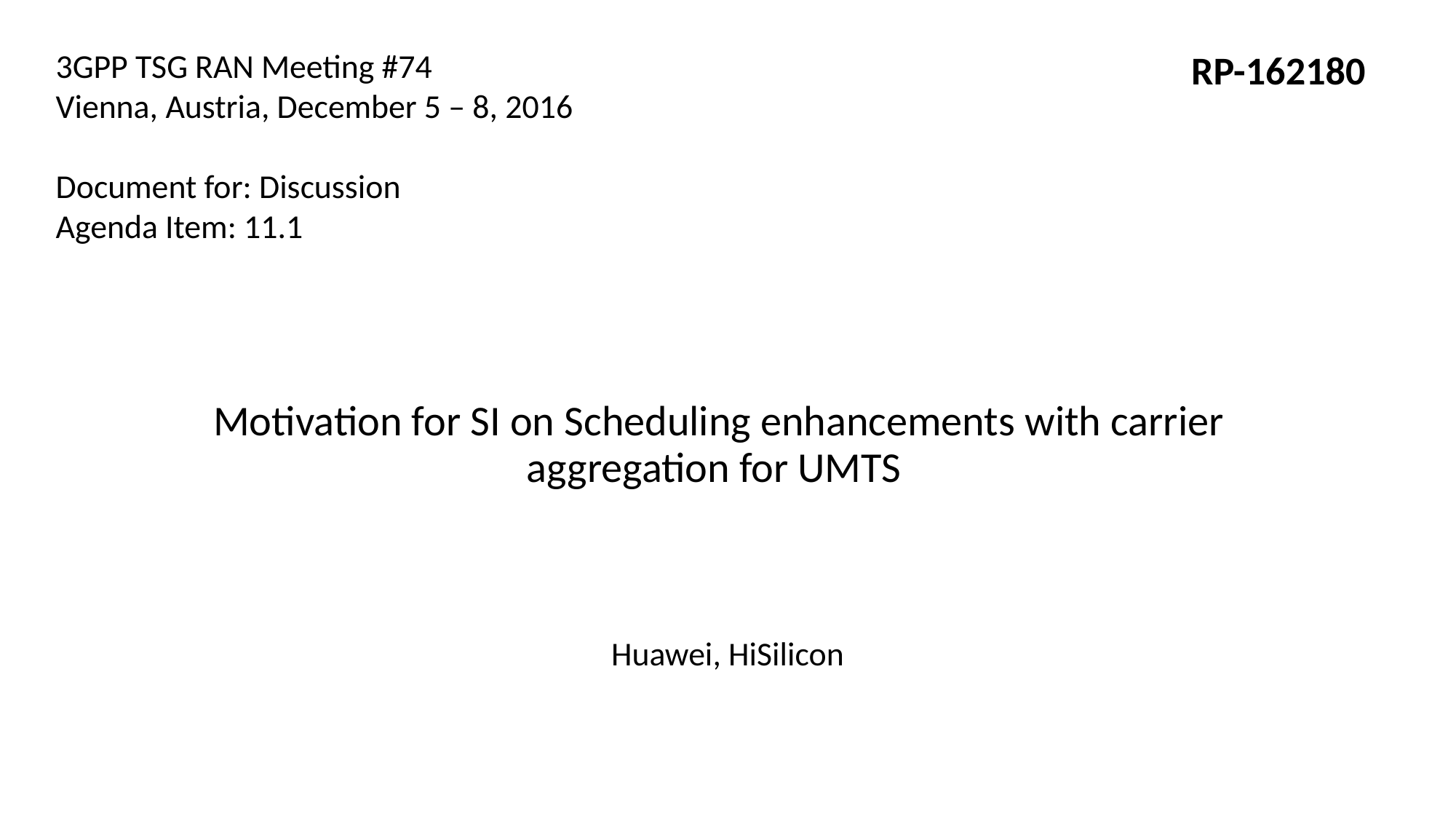

3GPP TSG RAN Meeting #74
Vienna, Austria, December 5 – 8, 2016

Document for: Discussion
Agenda Item: 11.1
RP-162180
# Motivation for SI on Scheduling enhancements with carrier aggregation for UMTS
Huawei, HiSilicon